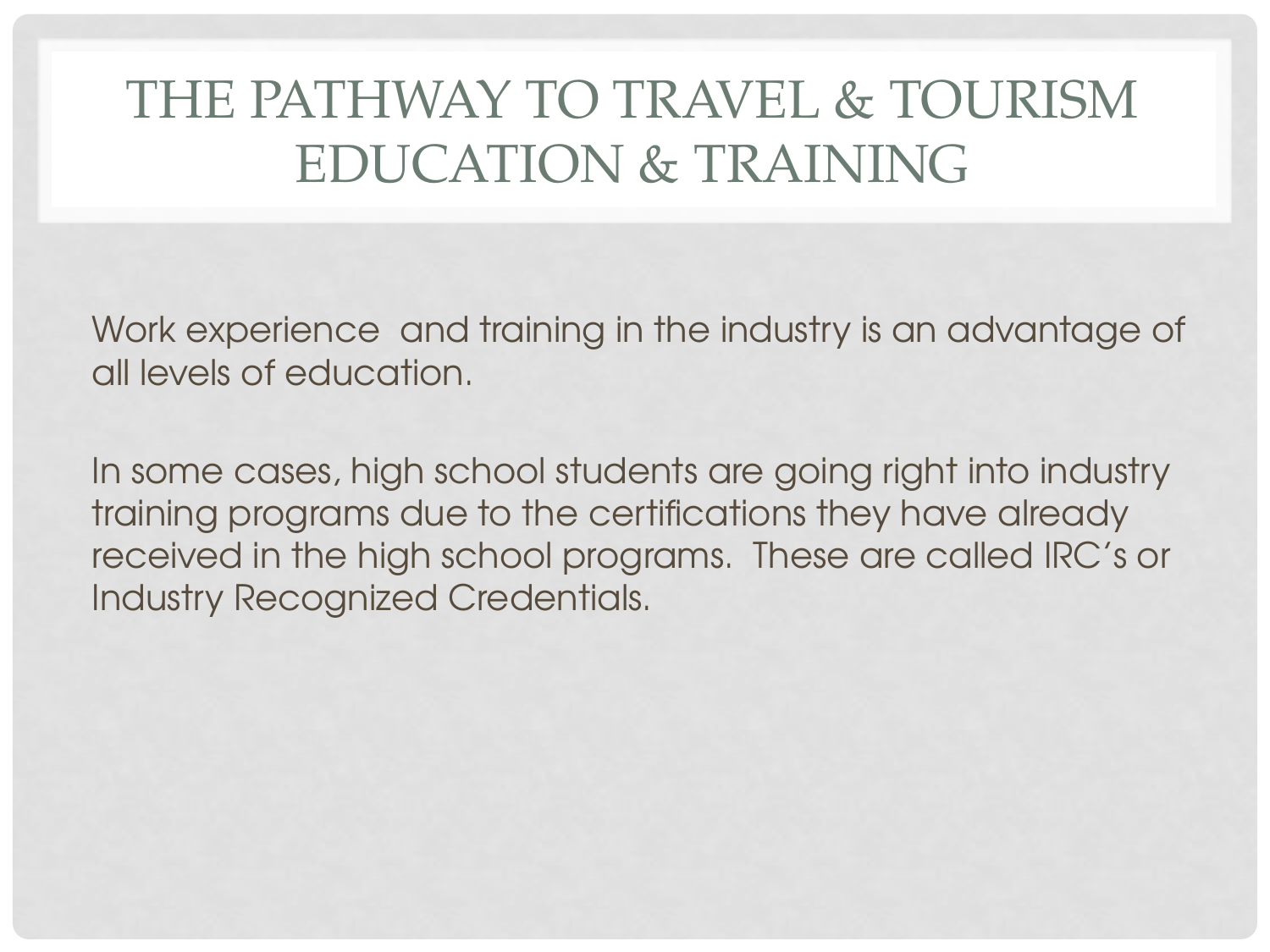

# The Pathway to Travel & Tourism Education & Training

Work experience  and training in the industry is an advantage of all levels of education.

In some cases, high school students are going right into industry training programs due to the certifications they have already received in the high school programs.  These are called IRC’s or Industry Recognized Credentials.